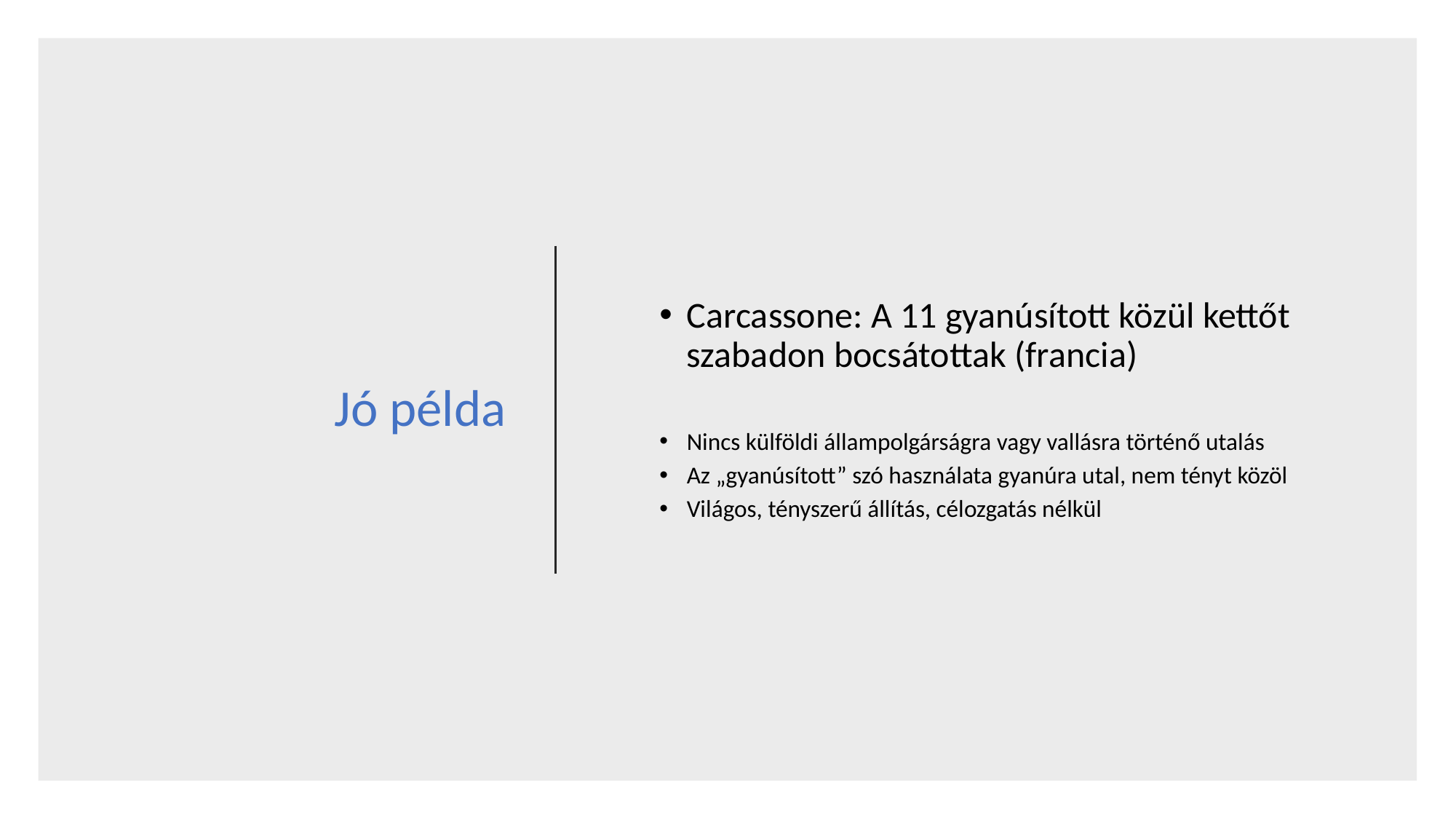

# Jó példa
Carcassone: A 11 gyanúsított közül kettőt szabadon bocsátottak (francia)

Nincs külföldi állampolgárságra vagy vallásra történő utalás
Az „gyanúsított” szó használata gyanúra utal, nem tényt közöl
Világos, tényszerű állítás, célozgatás nélkül